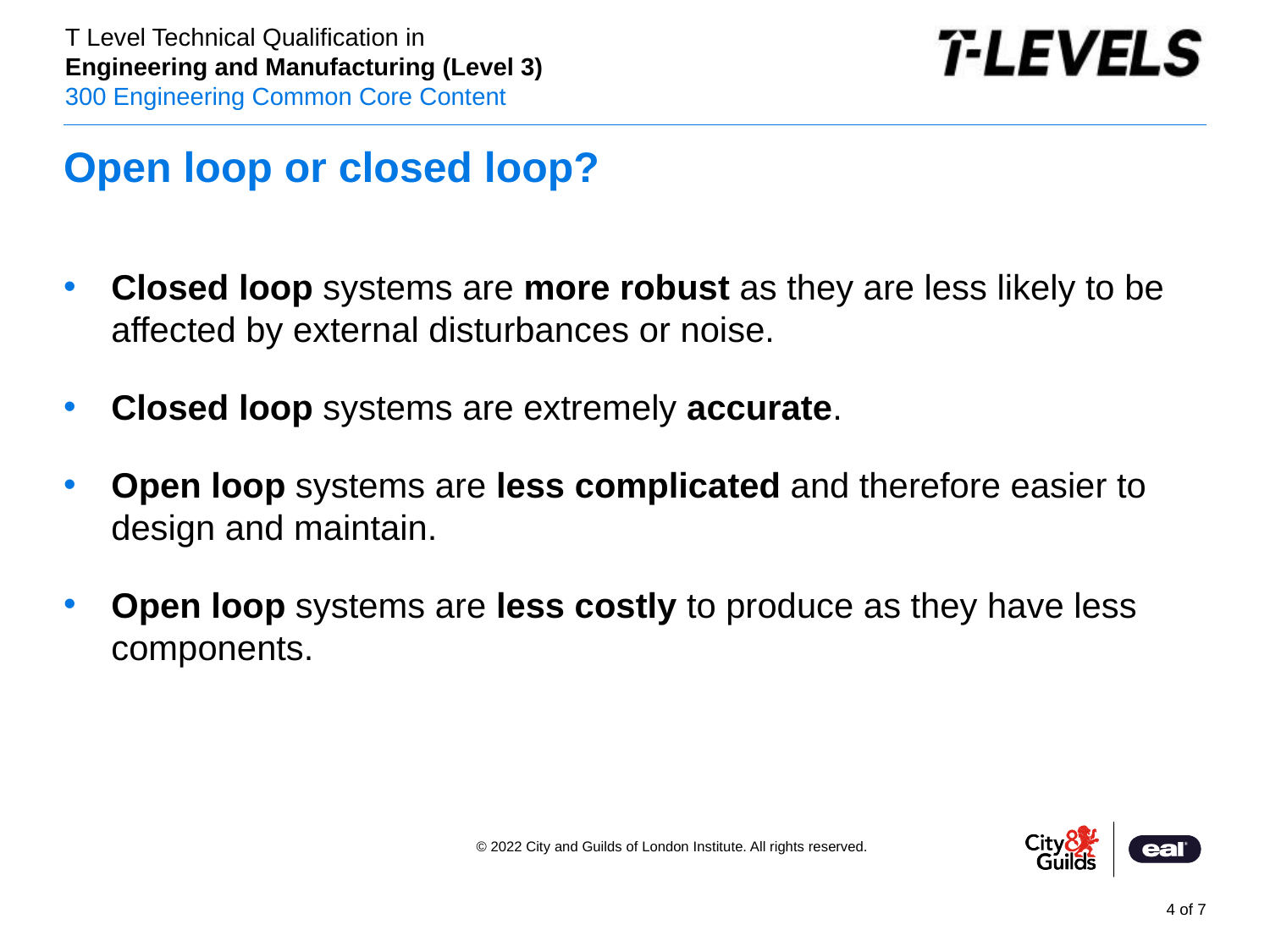

# Open loop or closed loop?
Closed loop systems are more robust as they are less likely to be affected by external disturbances or noise.
Closed loop systems are extremely accurate.
Open loop systems are less complicated and therefore easier to design and maintain.
Open loop systems are less costly to produce as they have less components.